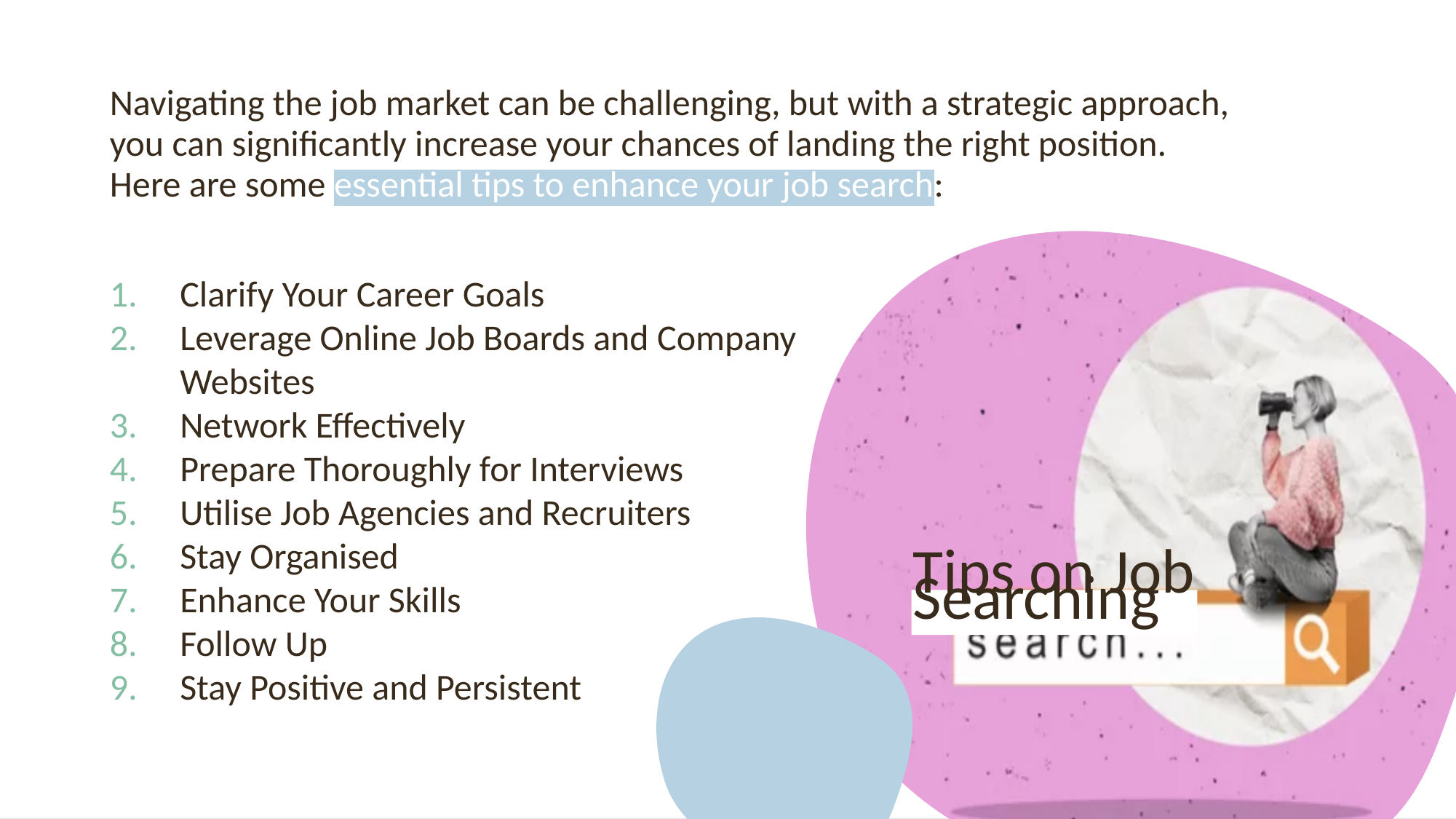

Navigating the job market can be challenging, but with a strategic approach, you can significantly increase your chances of landing the right position. Here are some essential tips to enhance your job search:

Clarify Your Career Goals
Leverage Online Job Boards and Company Websites
Network Effectively
Prepare Thoroughly for Interviews
Utilise Job Agencies and Recruiters
Stay Organised
Enhance Your Skills
Follow Up
Stay Positive and Persistent

Tips on Job Searching